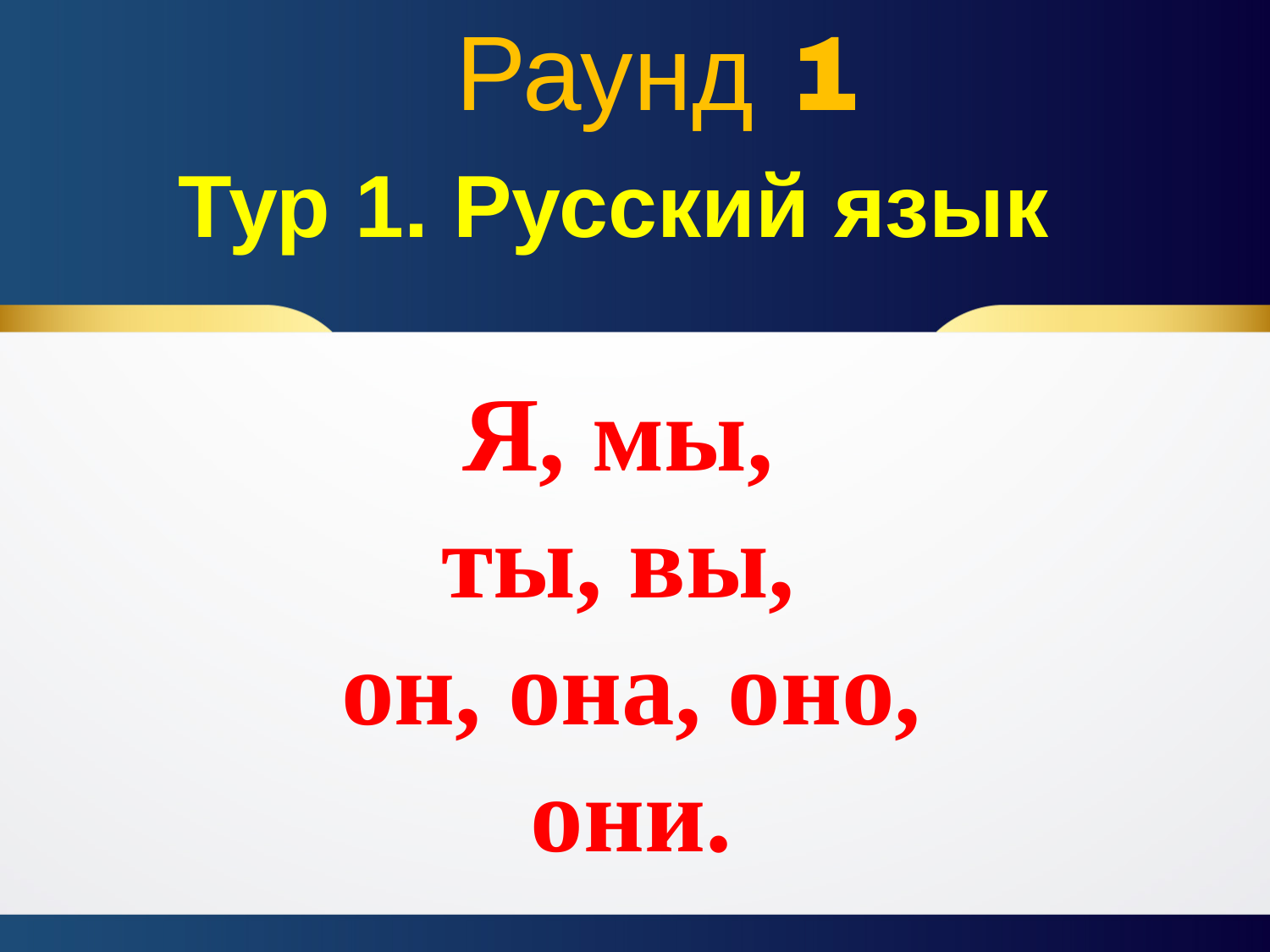

# Раунд 1
Тур 1. Русский язык
Я, мы,
ты, вы,
он, она, оно, они.